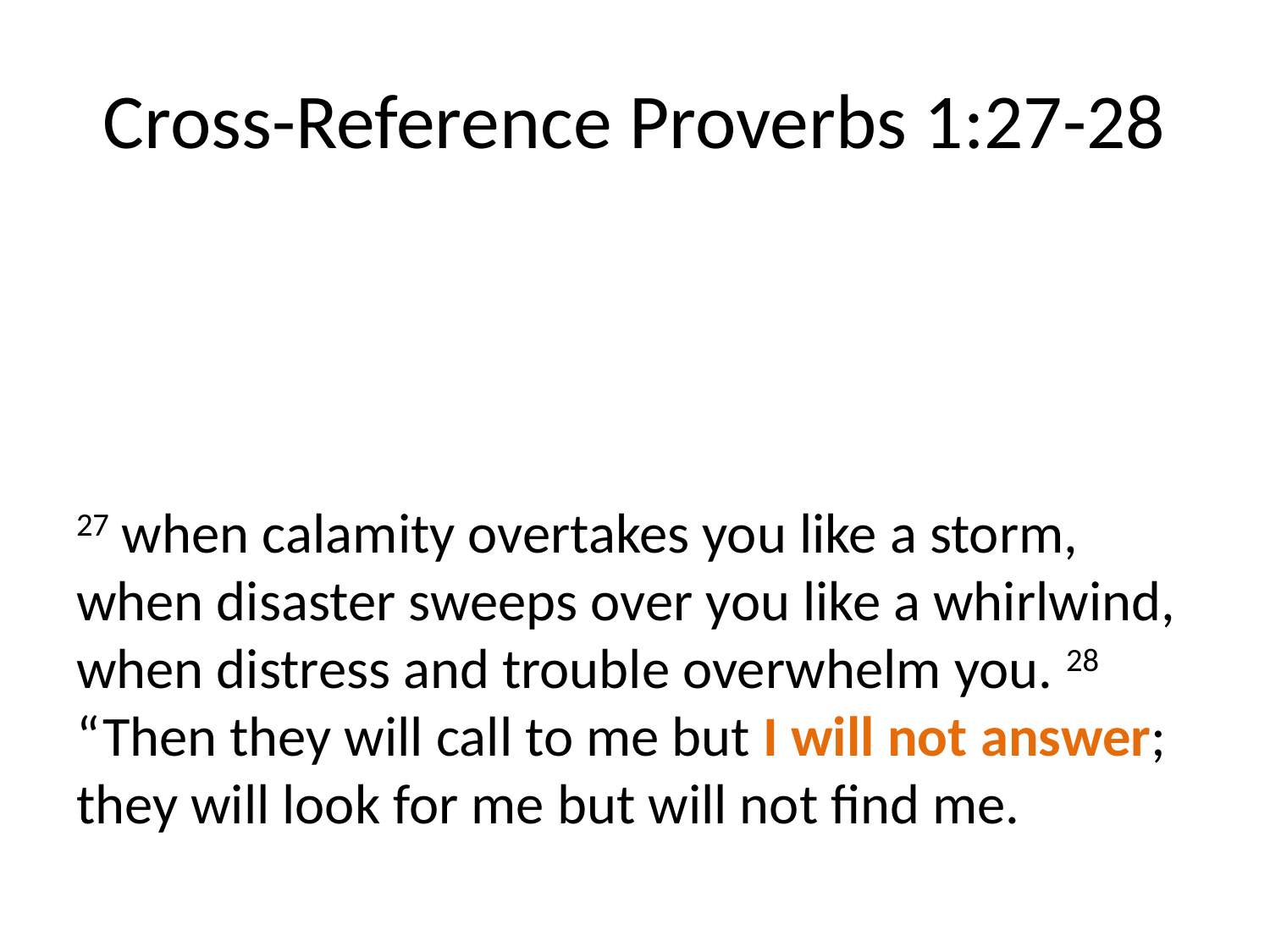

# Cross-Reference Proverbs 1:27-28

27 when calamity overtakes you like a storm, when disaster sweeps over you like a whirlwind, when distress and trouble overwhelm you. 28 “Then they will call to me but I will not answer; they will look for me but will not find me.